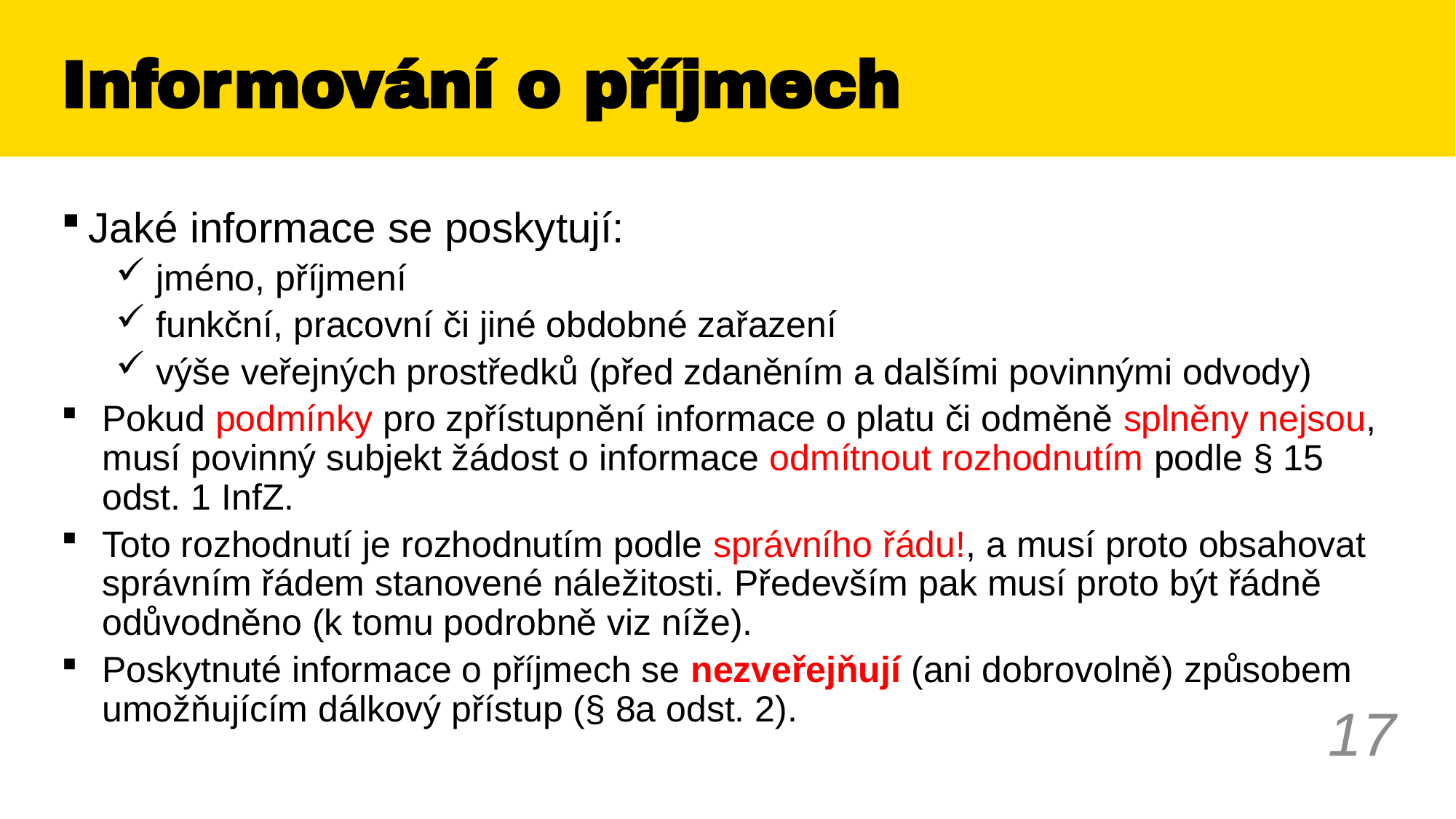

# Informování o příjmech
Jaké informace se poskytují:
 jméno, příjmení
 funkční, pracovní či jiné obdobné zařazení
 výše veřejných prostředků (před zdaněním a dalšími povinnými odvody)
Pokud podmínky pro zpřístupnění informace o platu či odměně splněny nejsou, musí povinný subjekt žádost o informace odmítnout rozhodnutím podle § 15 odst. 1 InfZ.
Toto rozhodnutí je rozhodnutím podle správního řádu!, a musí proto obsahovat správním řádem stanovené náležitosti. Především pak musí proto být řádně odůvodněno (k tomu podrobně viz níže).
Poskytnuté informace o příjmech se nezveřejňují (ani dobrovolně) způsobem umožňujícím dálkový přístup (§ 8a odst. 2).
17